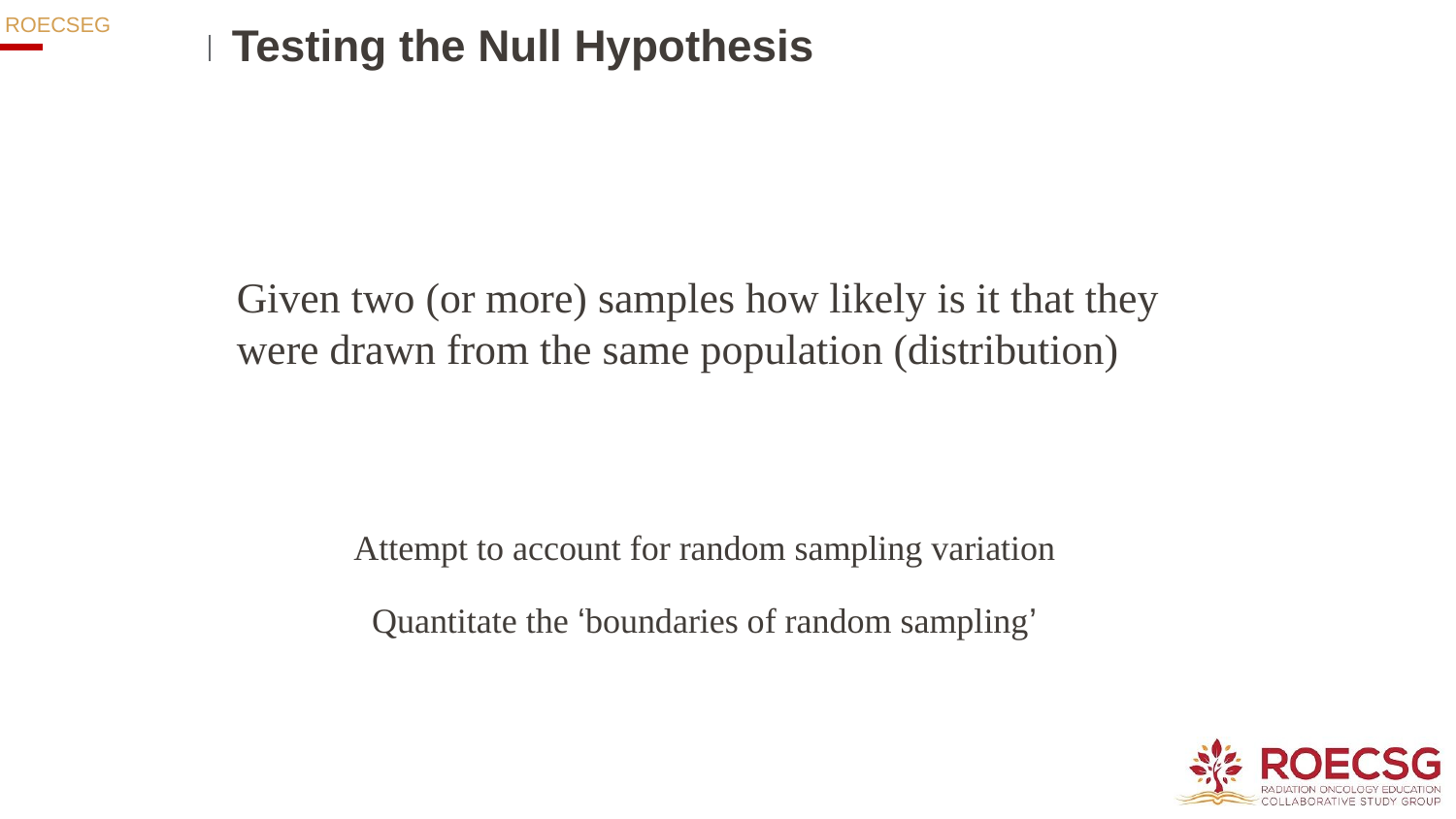

# Testing the Null Hypothesis

Given two (or more) samples how likely is it that they
were drawn from the same population (distribution)
Attempt to account for random sampling variation
Quantitate the ‘boundaries of random sampling’